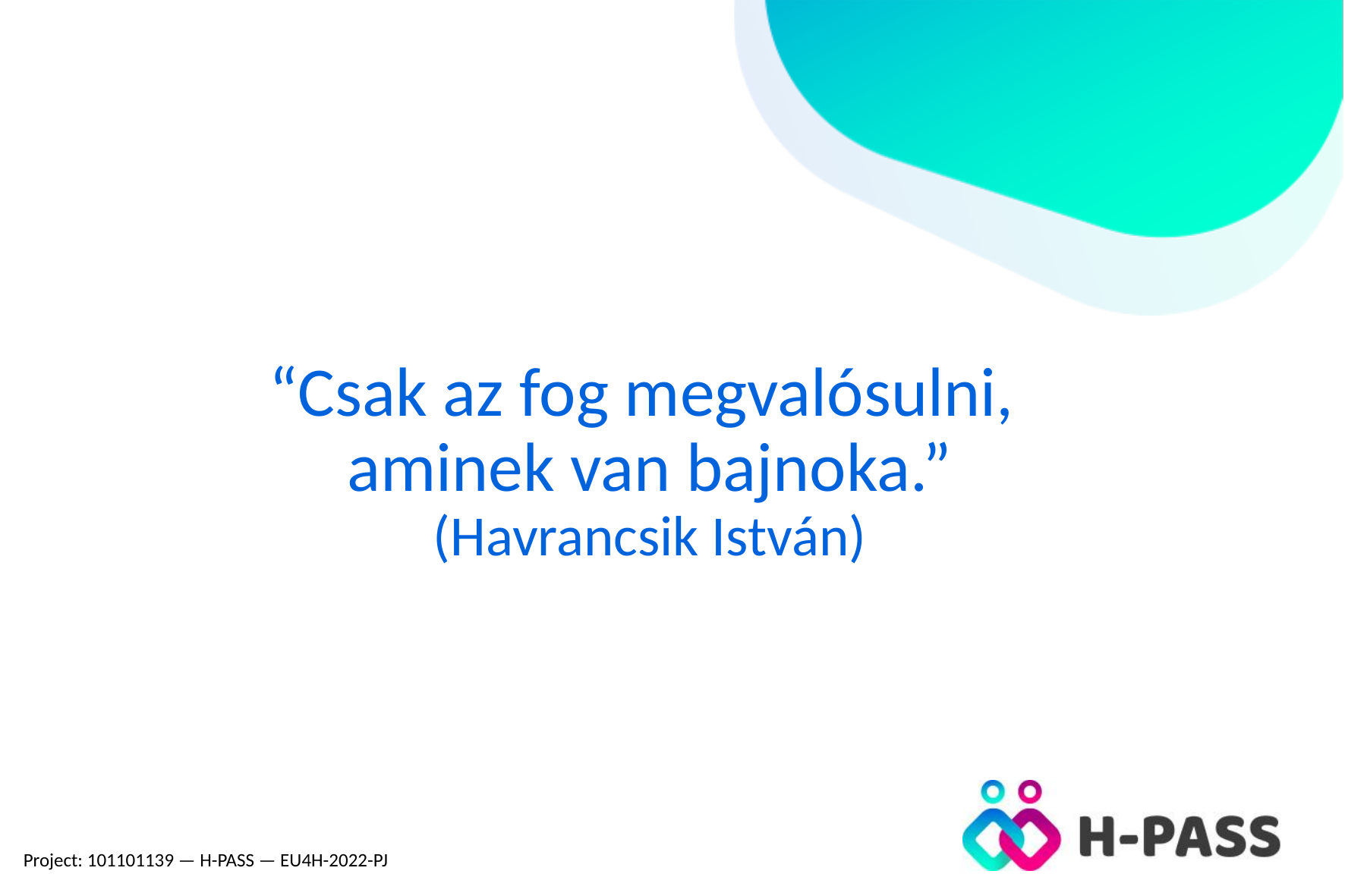

“Csak az fog megvalósulni,
aminek van bajnoka.”
(Havrancsik István)
Project: 101101139 — H-PASS — EU4H-2022-PJ